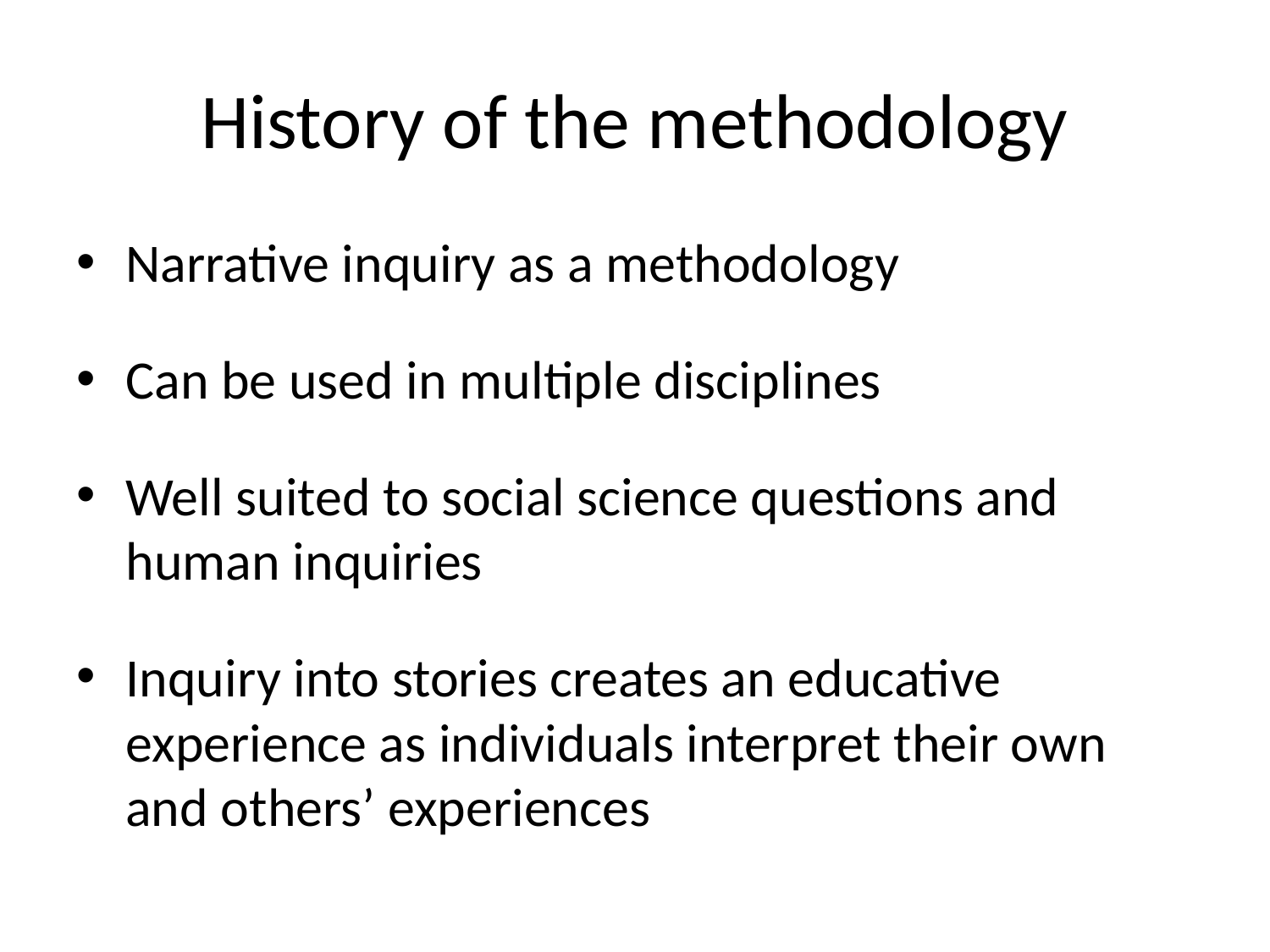

# History of the methodology
Narrative inquiry as a methodology
Can be used in multiple disciplines
Well suited to social science questions and human inquiries
Inquiry into stories creates an educative experience as individuals interpret their own and others’ experiences